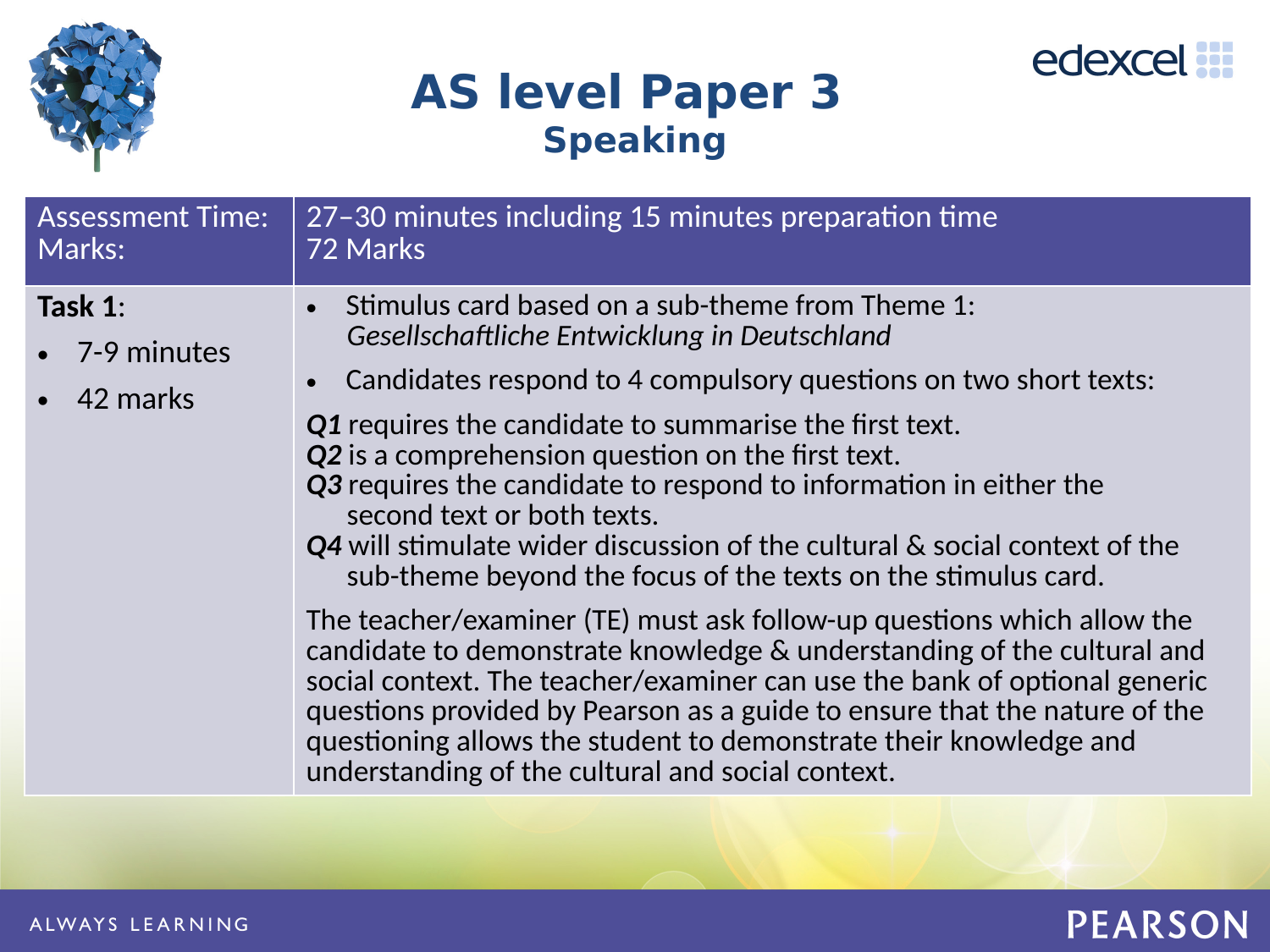

# AS level Paper 3 Speaking
| Assessment Time: Marks: | 27–30 minutes including 15 minutes preparation time 72 Marks |
| --- | --- |
| Task 1: 7-9 minutes 42 marks | Stimulus card based on a sub-theme from Theme 1: Gesellschaftliche Entwicklung in Deutschland Candidates respond to 4 compulsory questions on two short texts: Q1 requires the candidate to summarise the first text. Q2 is a comprehension question on the first text. Q3 requires the candidate to respond to information in either the second text or both texts. Q4 will stimulate wider discussion of the cultural & social context of the sub-theme beyond the focus of the texts on the stimulus card. The teacher/examiner (TE) must ask follow-up questions which allow the candidate to demonstrate knowledge & understanding of the cultural and social context. The teacher/examiner can use the bank of optional generic questions provided by Pearson as a guide to ensure that the nature of the questioning allows the student to demonstrate their knowledge and understanding of the cultural and social context. |